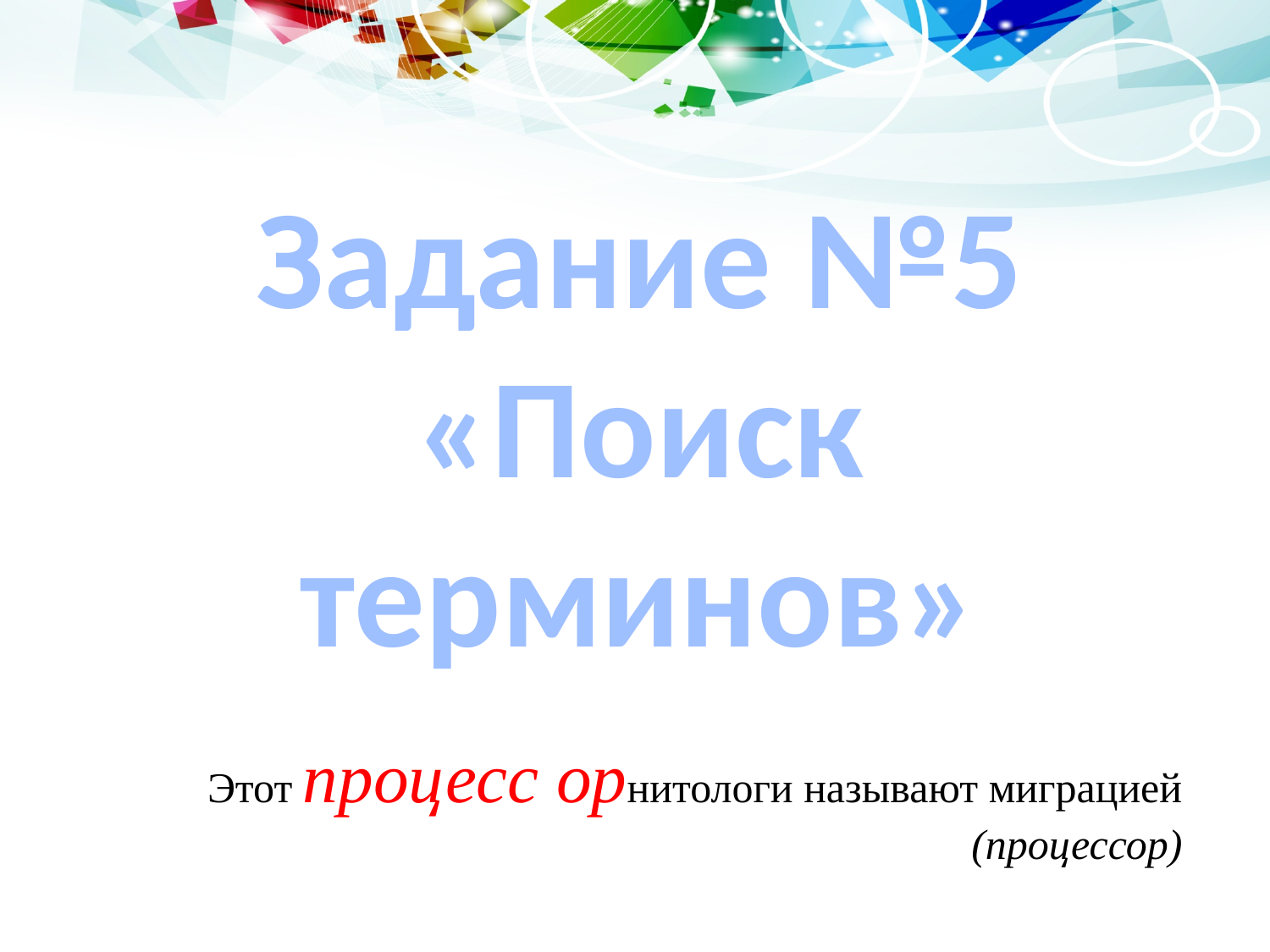

# Задание №5 «Поиск терминов»
Этот процесс орнитологи называют миграцией
 (процессор)